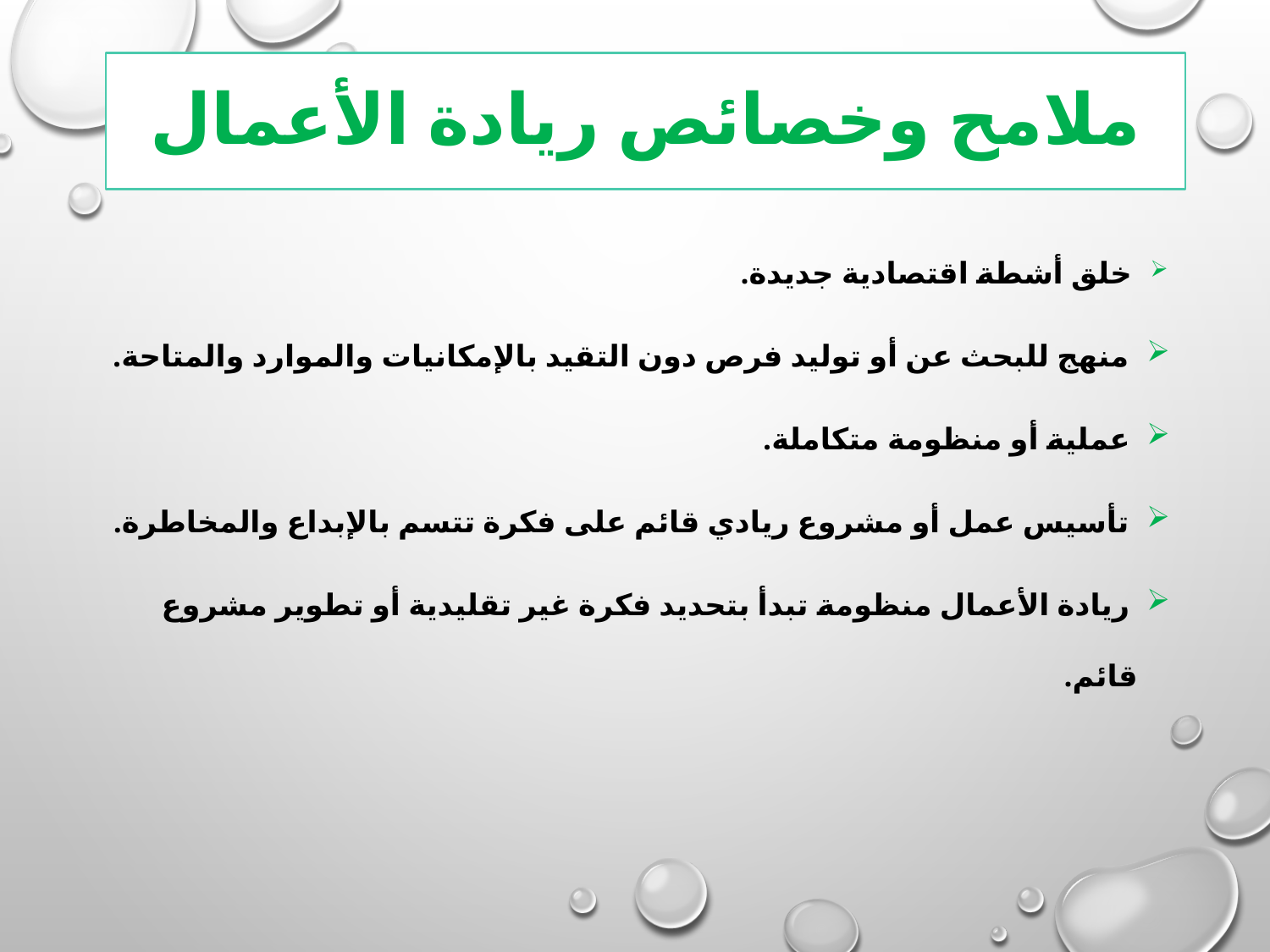

# ملامح وخصائص ريادة الأعمال
 خلق أشطة اقتصادية جديدة.
 منهج للبحث عن أو توليد فرص دون التقيد بالإمكانيات والموارد والمتاحة.
 عملية أو منظومة متكاملة.
 تأسيس عمل أو مشروع ريادي قائم على فكرة تتسم بالإبداع والمخاطرة.
 ريادة الأعمال منظومة تبدأ بتحديد فكرة غير تقليدية أو تطوير مشروع قائم.